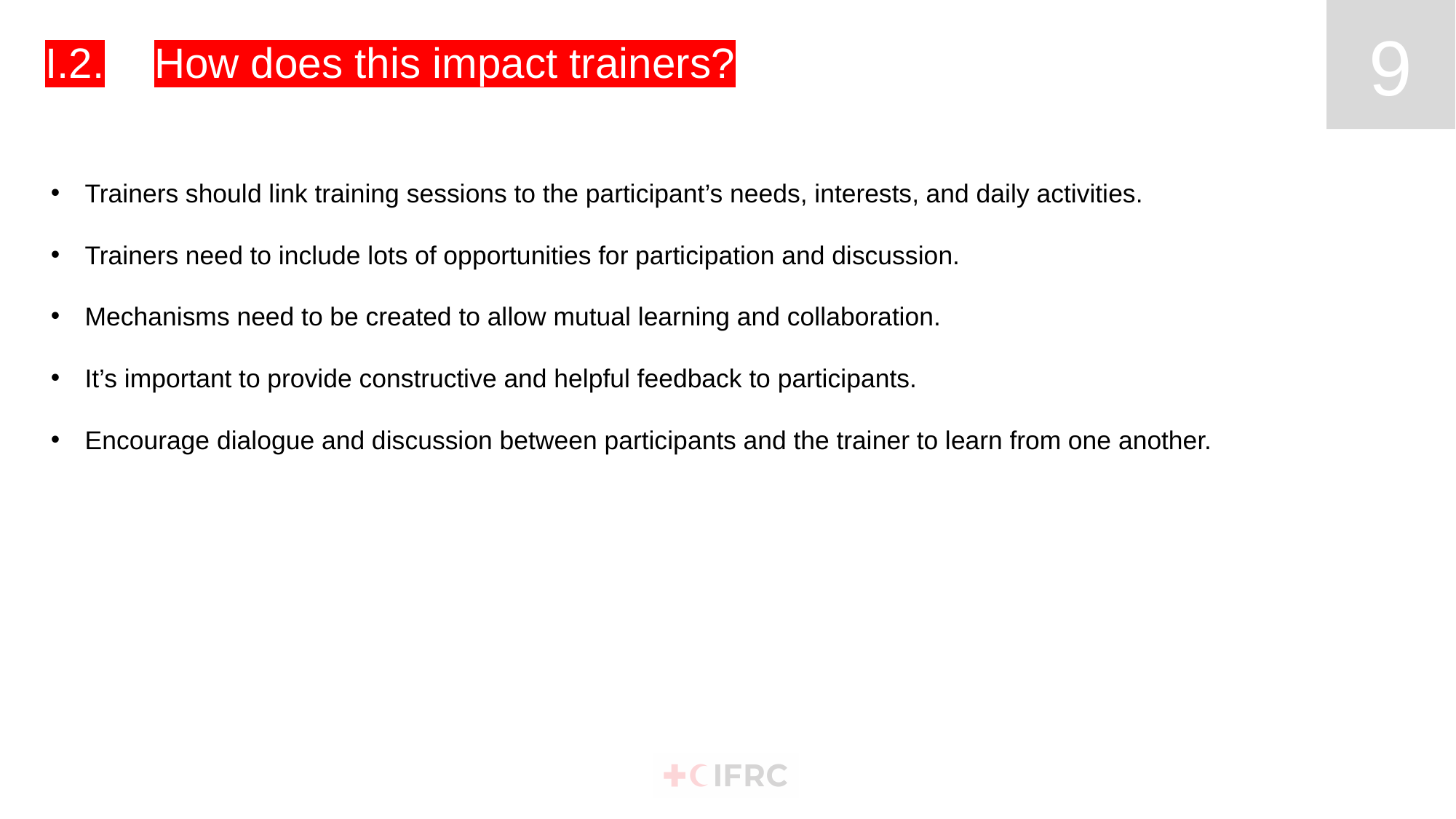

# I.2.	How does this impact trainers?
Trainers should link training sessions to the participant’s needs, interests, and daily activities.
Trainers need to include lots of opportunities for participation and discussion.
Mechanisms need to be created to allow mutual learning and collaboration.
It’s important to provide constructive and helpful feedback to participants.
Encourage dialogue and discussion between participants and the trainer to learn from one another.